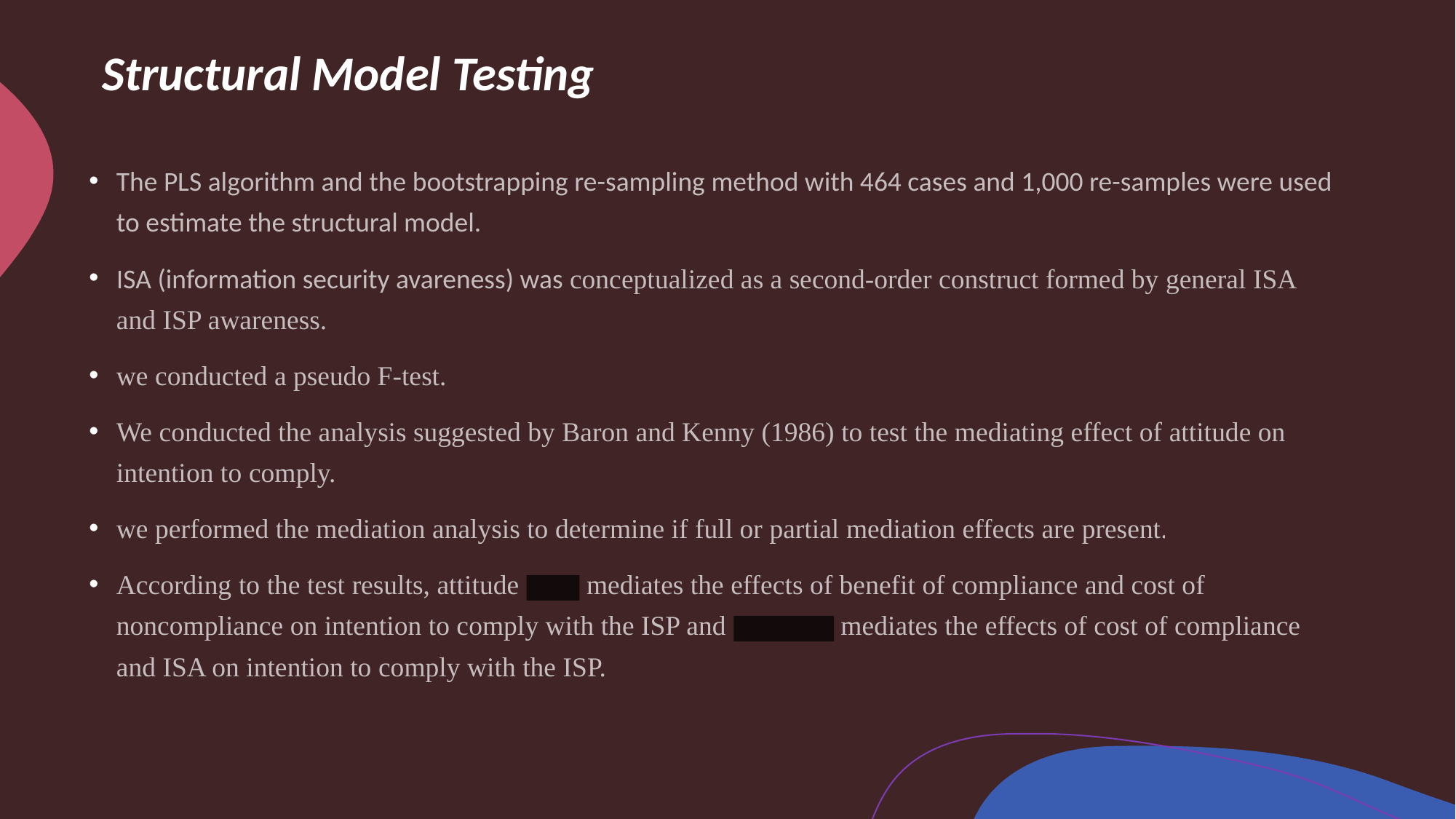

# Structural Model Testing
The PLS algorithm and the bootstrapping re-sampling method with 464 cases and 1,000 re-samples were used to estimate the structural model.
ISA (information security avareness) was conceptualized as a second-order construct formed by general ISA and ISP awareness.
we conducted a pseudo F-test.
We conducted the analysis suggested by Baron and Kenny (1986) to test the mediating effect of attitude on intention to comply.
we performed the mediation analysis to determine if full or partial mediation effects are present.
According to the test results, attitude fully mediates the effects of benefit of compliance and cost of noncompliance on intention to comply with the ISP and partially mediates the effects of cost of compliance and ISA on intention to comply with the ISP.